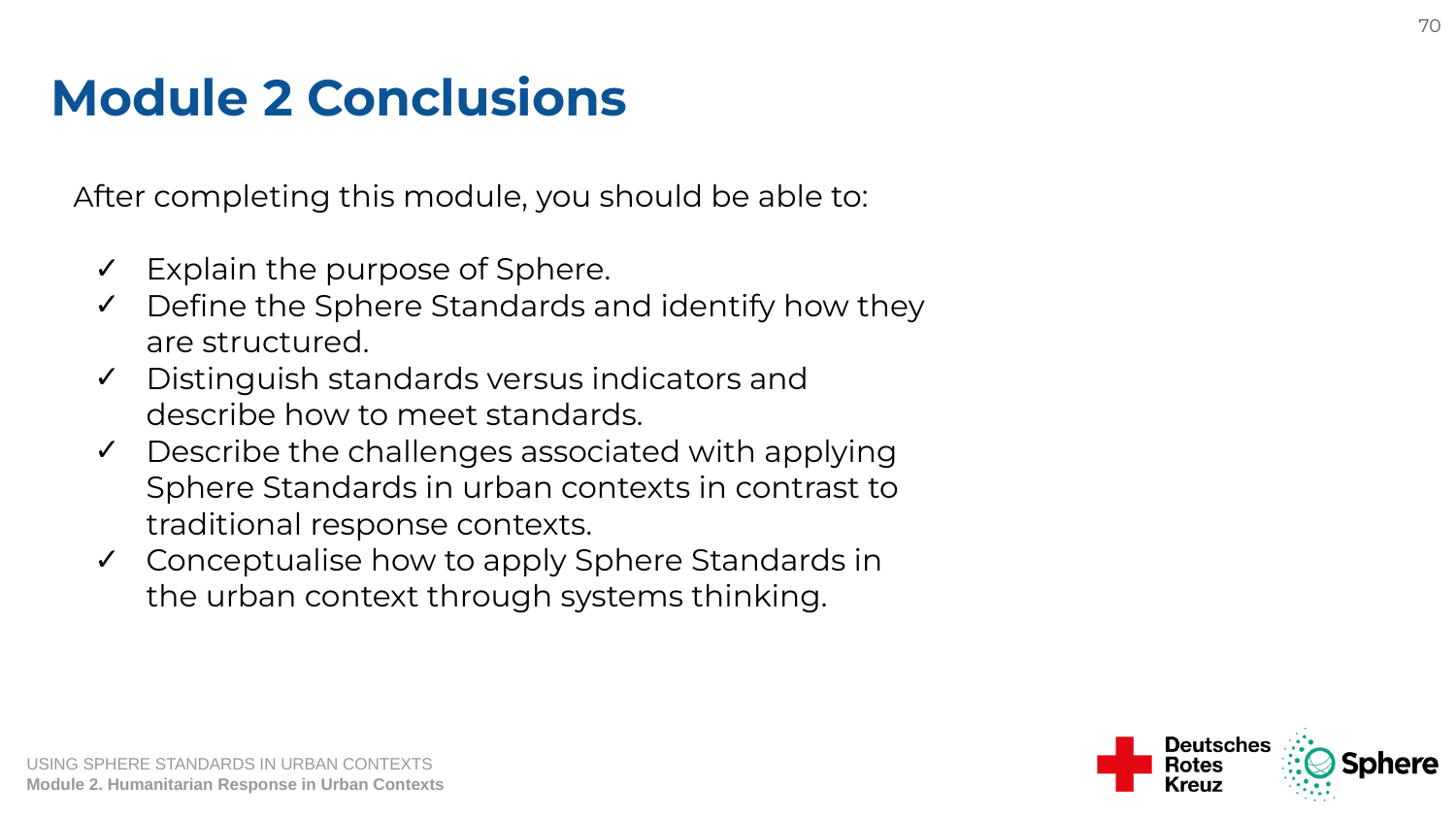

70
# Module 2 Conclusions
After completing this module, you should be able to:

Explain the purpose of Sphere.
Define the Sphere Standards and identify how they are structured.
Distinguish standards versus indicators and describe how to meet standards.
Describe the challenges associated with applying Sphere Standards in urban contexts in contrast to traditional response contexts.
Conceptualise how to apply Sphere Standards in the urban context through systems thinking.
USING SPHERE STANDARDS IN URBAN CONTEXTS
Module 2. Humanitarian Response in Urban Contexts